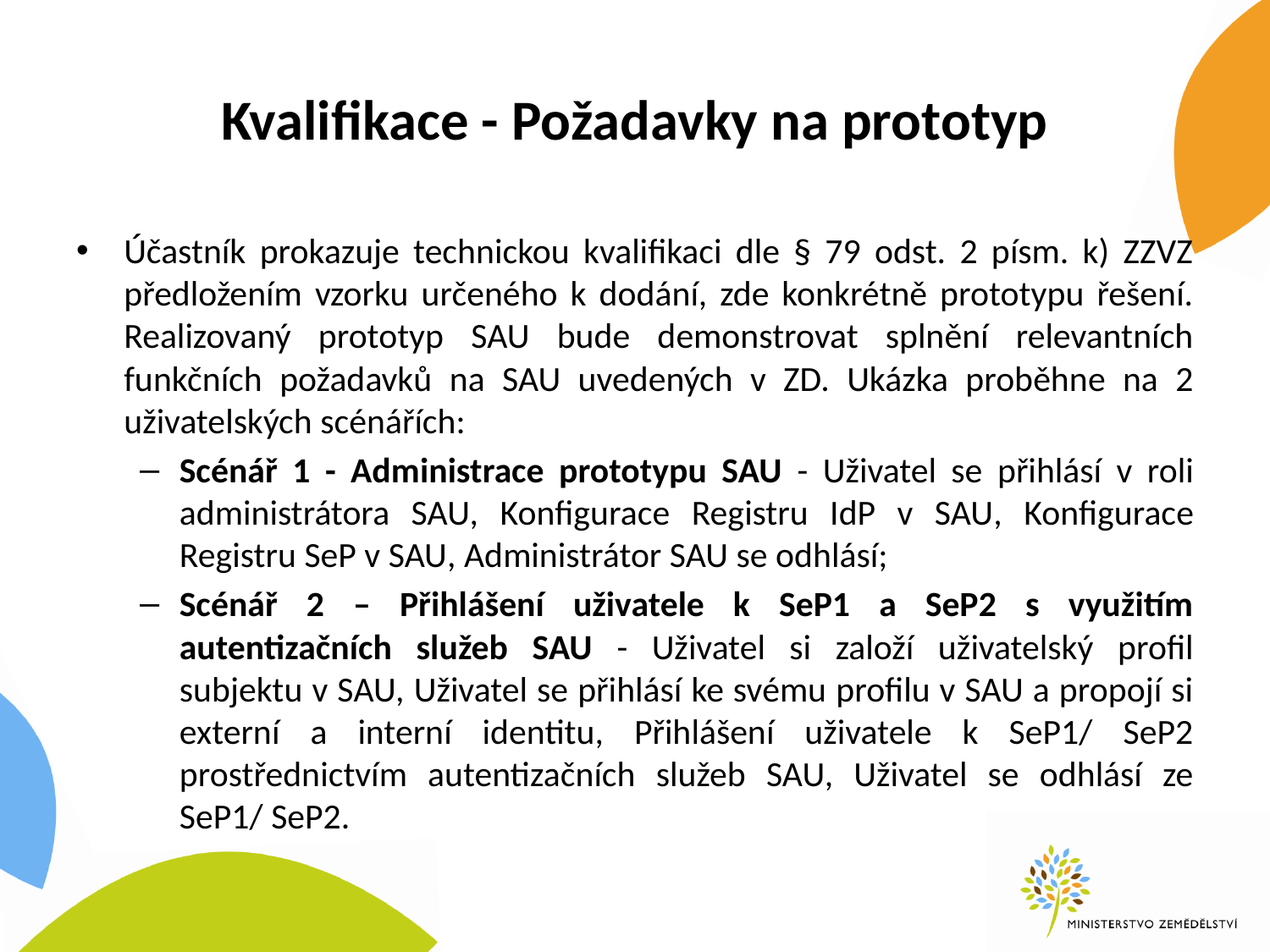

# Kvalifikace - Požadavky na prototyp
Účastník prokazuje technickou kvalifikaci dle § 79 odst. 2 písm. k) ZZVZ předložením vzorku určeného k dodání, zde konkrétně prototypu řešení. Realizovaný prototyp SAU bude demonstrovat splnění relevantních funkčních požadavků na SAU uvedených v ZD. Ukázka proběhne na 2 uživatelských scénářích:
Scénář 1 - Administrace prototypu SAU - Uživatel se přihlásí v roli administrátora SAU, Konfigurace Registru IdP v SAU, Konfigurace Registru SeP v SAU, Administrátor SAU se odhlásí;
Scénář 2 – Přihlášení uživatele k SeP1 a SeP2 s využitím autentizačních služeb SAU - Uživatel si založí uživatelský profil subjektu v SAU, Uživatel se přihlásí ke svému profilu v SAU a propojí si externí a interní identitu, Přihlášení uživatele k SeP1/ SeP2 prostřednictvím autentizačních služeb SAU, Uživatel se odhlásí ze SeP1/ SeP2.